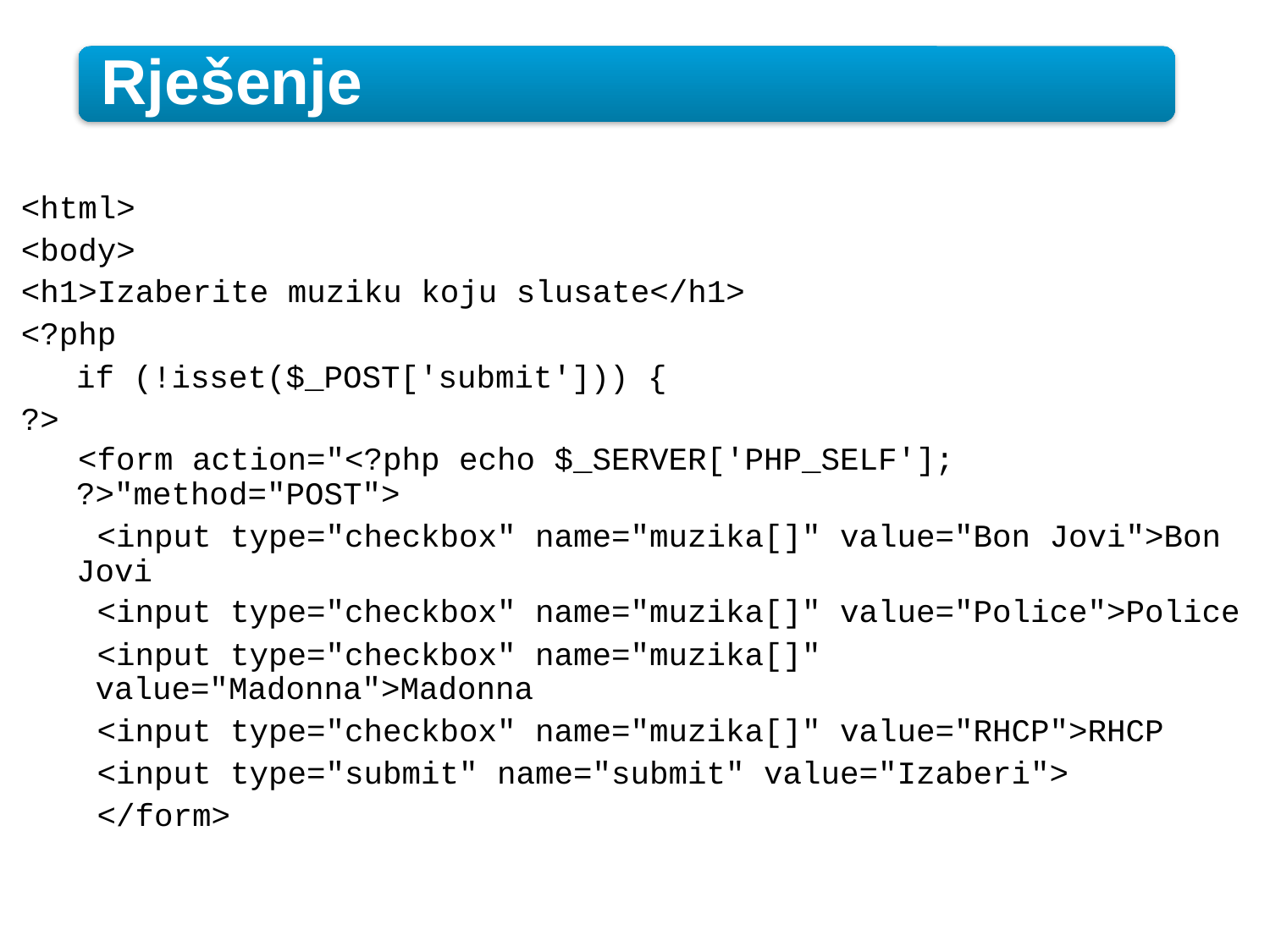

Rješenje
<html>
<body>
<h1>Izaberite muziku koju slusate</h1>
<?php
if (!isset($_POST['submit'])) {
?>
<form action="<?php echo $_SERVER['PHP_SELF'];
?>"method="POST">
<input type="checkbox" name="muzika[]" value="Bon Jovi">Bon
Jovi
<input type="checkbox" name="muzika[]" value="Police">Police
<input type="checkbox" name="muzika[]"
value="Madonna">Madonna
<input type="checkbox" name="muzika[]" value="RHCP">RHCP
<input type="submit" name="submit" value="Izaberi">
</form>
0